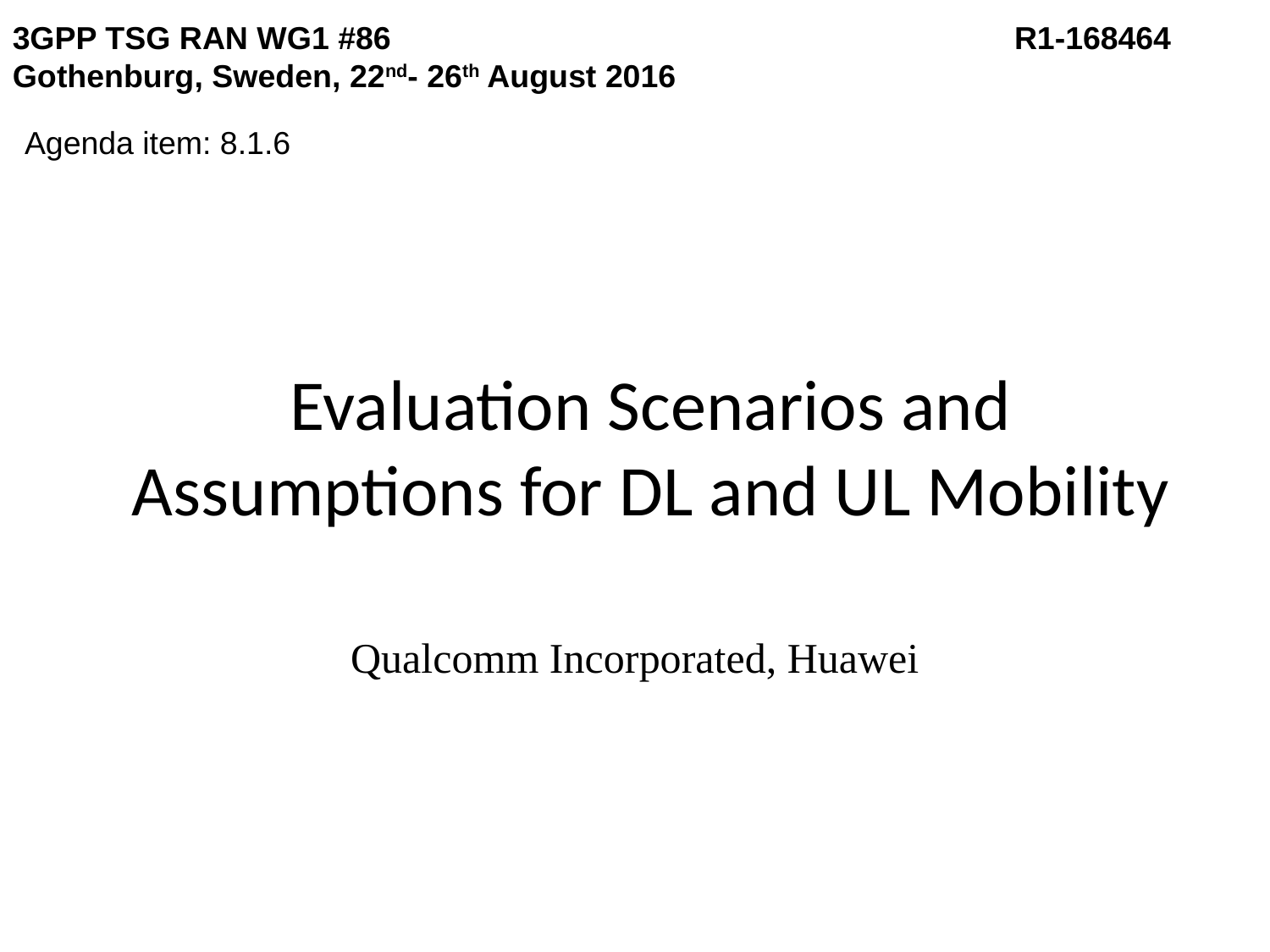

3GPP TSG RAN WG1 #86	             			                           R1-168464
Gothenburg, Sweden, 22nd- 26th August 2016
Agenda item: 8.1.6
# Evaluation Scenarios and Assumptions for DL and UL Mobility
Qualcomm Incorporated, Huawei